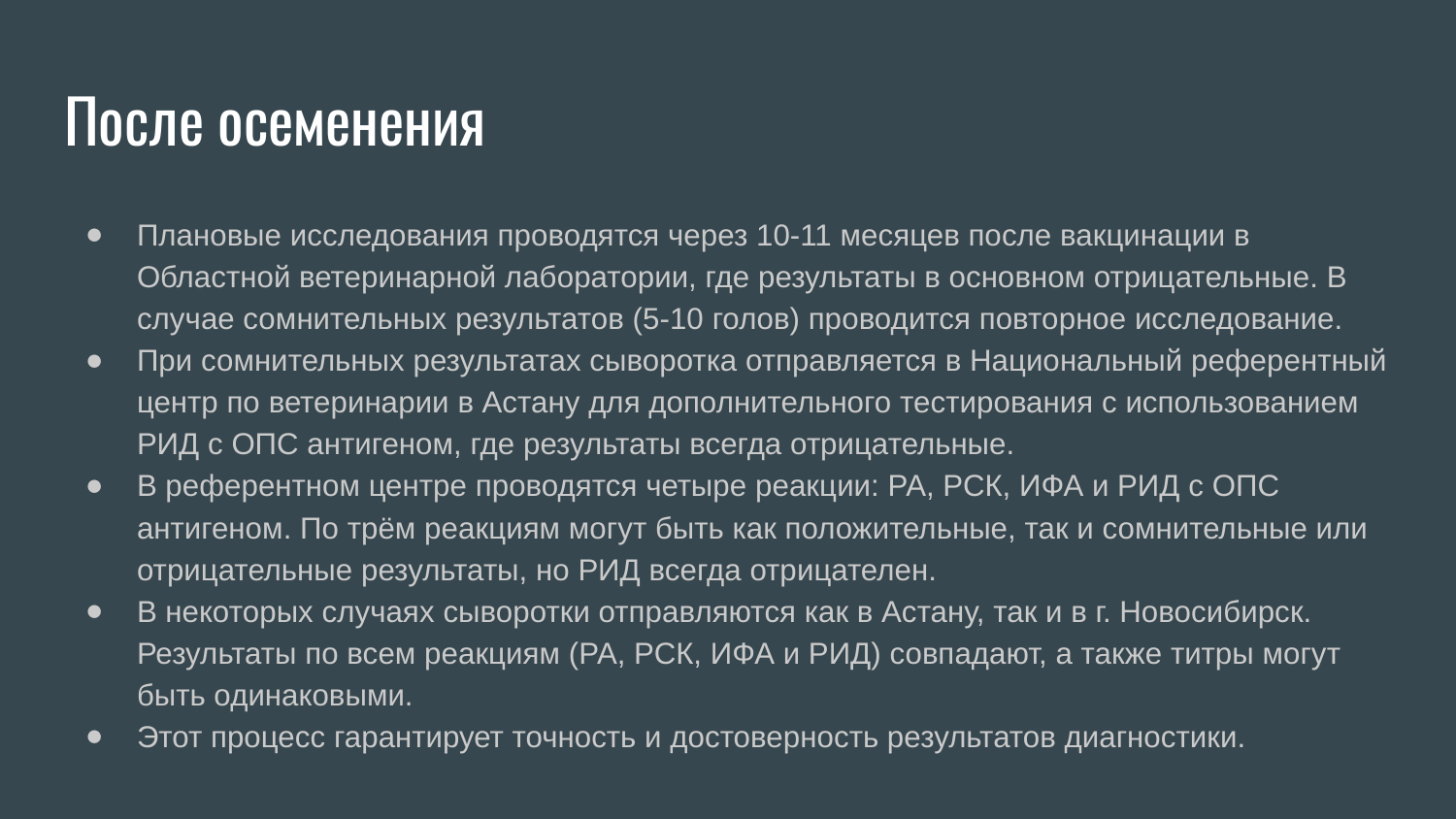

# После осеменения
Плановые исследования проводятся через 10-11 месяцев после вакцинации в Областной ветеринарной лаборатории, где результаты в основном отрицательные. В случае сомнительных результатов (5-10 голов) проводится повторное исследование.
При сомнительных результатах сыворотка отправляется в Национальный референтный центр по ветеринарии в Астану для дополнительного тестирования с использованием РИД с ОПС антигеном, где результаты всегда отрицательные.
В референтном центре проводятся четыре реакции: РА, РСК, ИФА и РИД с ОПС антигеном. По трём реакциям могут быть как положительные, так и сомнительные или отрицательные результаты, но РИД всегда отрицателен.
В некоторых случаях сыворотки отправляются как в Астану, так и в г. Новосибирск. Результаты по всем реакциям (РА, РСК, ИФА и РИД) совпадают, а также титры могут быть одинаковыми.
Этот процесс гарантирует точность и достоверность результатов диагностики.